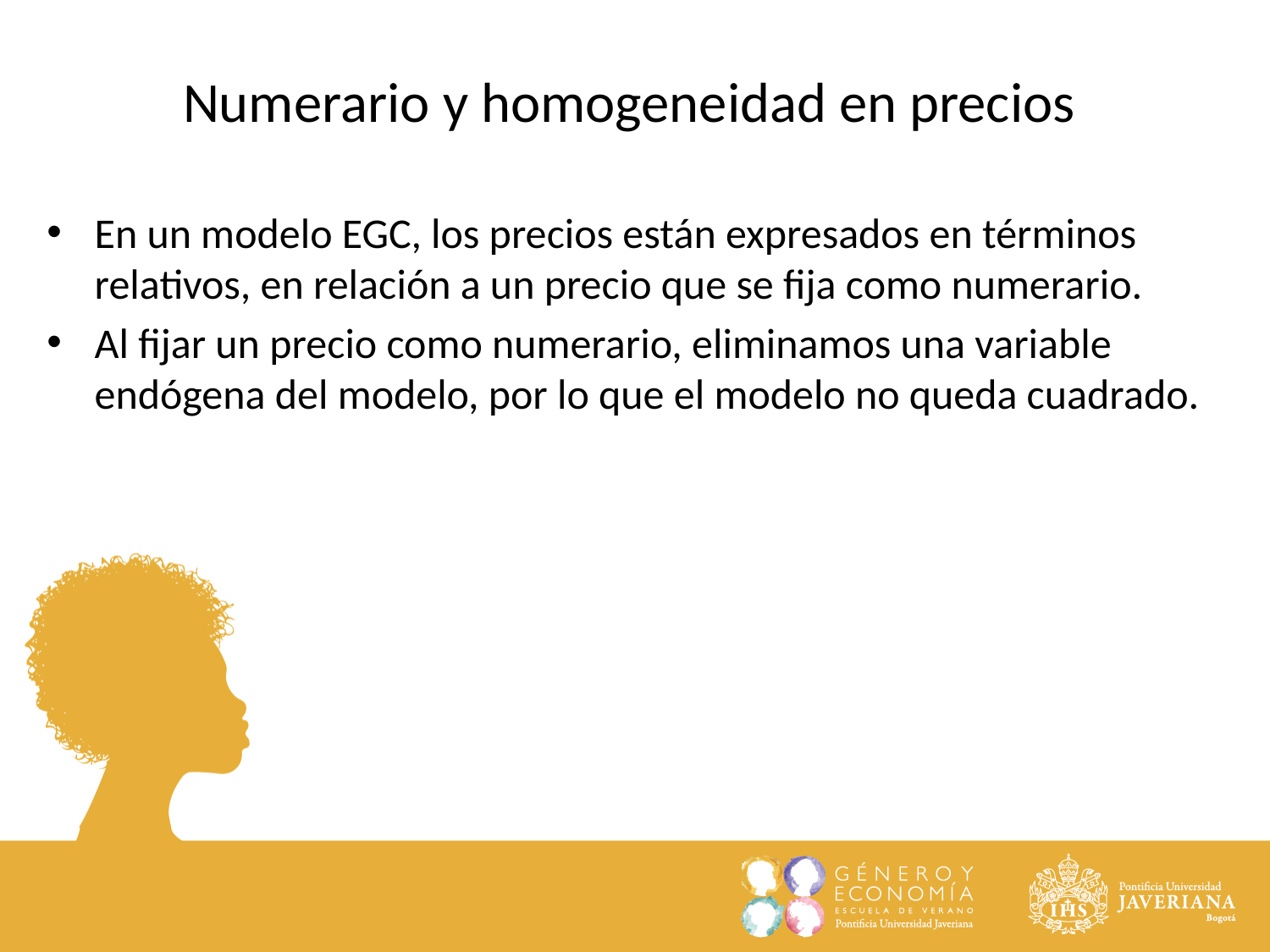

Numerario y homogeneidad en precios
En un modelo EGC, los precios están expresados en términos relativos, en relación a un precio que se fija como numerario.
Al fijar un precio como numerario, eliminamos una variable endógena del modelo, por lo que el modelo no queda cuadrado.